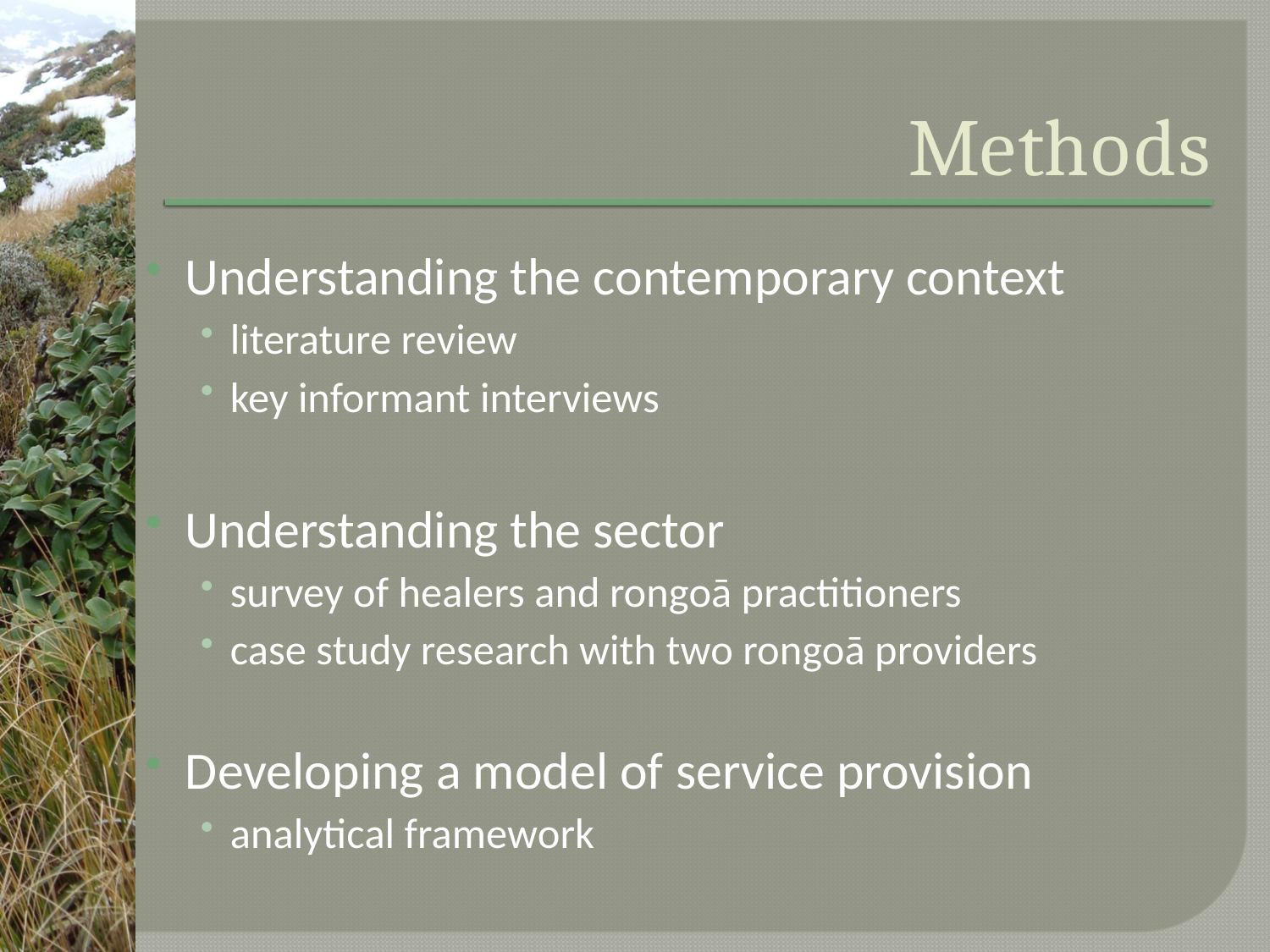

# Methods
Understanding the contemporary context
literature review
key informant interviews

Understanding the sector
survey of healers and rongoā practitioners
case study research with two rongoā providers

Developing a model of service provision
analytical framework